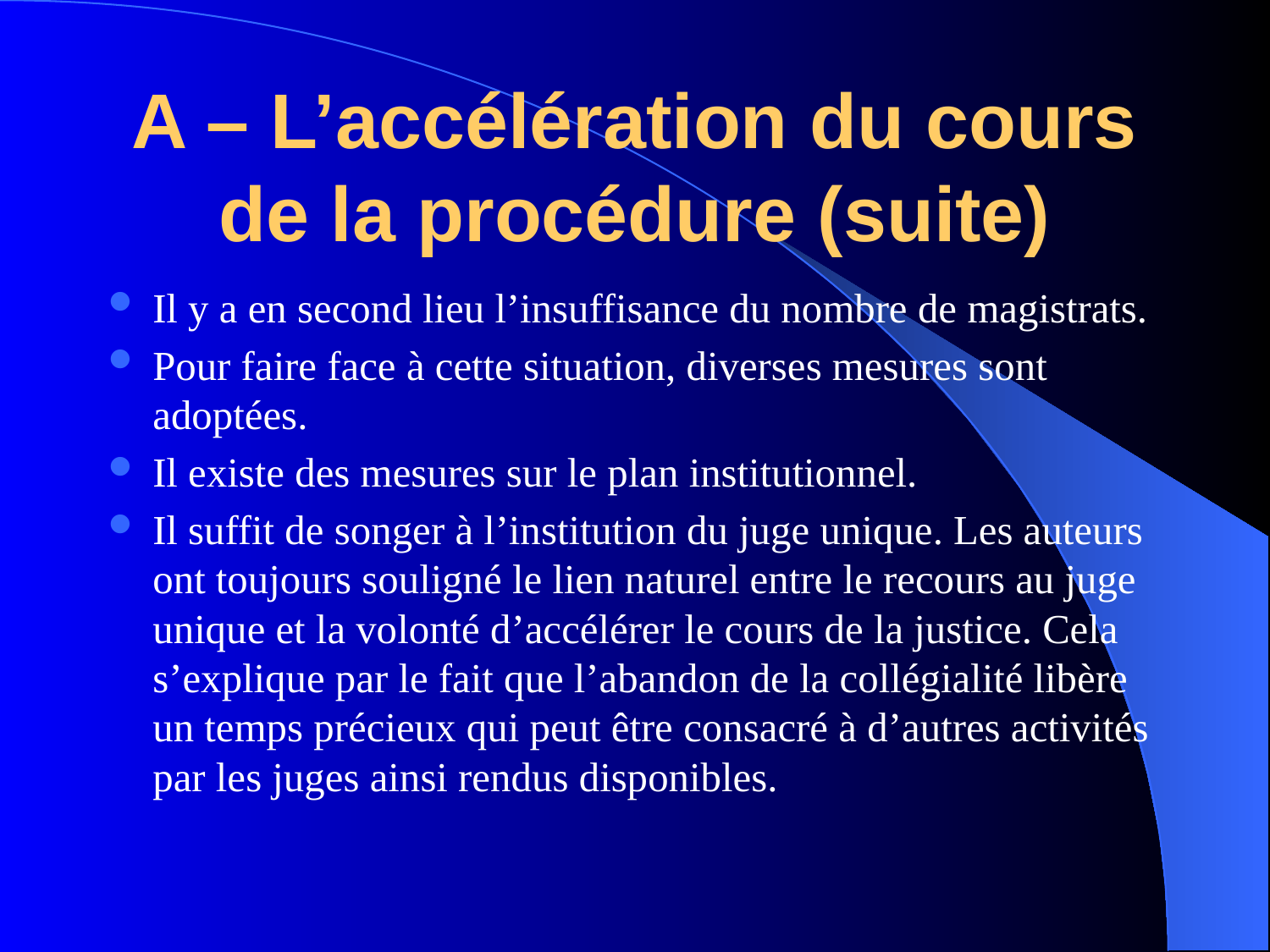

# A – L’accélération du cours de la procédure (suite)
Il y a en second lieu l’insuffisance du nombre de magistrats.
Pour faire face à cette situation, diverses mesures sont adoptées.
Il existe des mesures sur le plan institutionnel.
Il suffit de songer à l’institution du juge unique. Les auteurs ont toujours souligné le lien naturel entre le recours au juge unique et la volonté d’accélérer le cours de la justice. Cela s’explique par le fait que l’abandon de la collégialité libère un temps précieux qui peut être consacré à d’autres activités par les juges ainsi rendus disponibles.